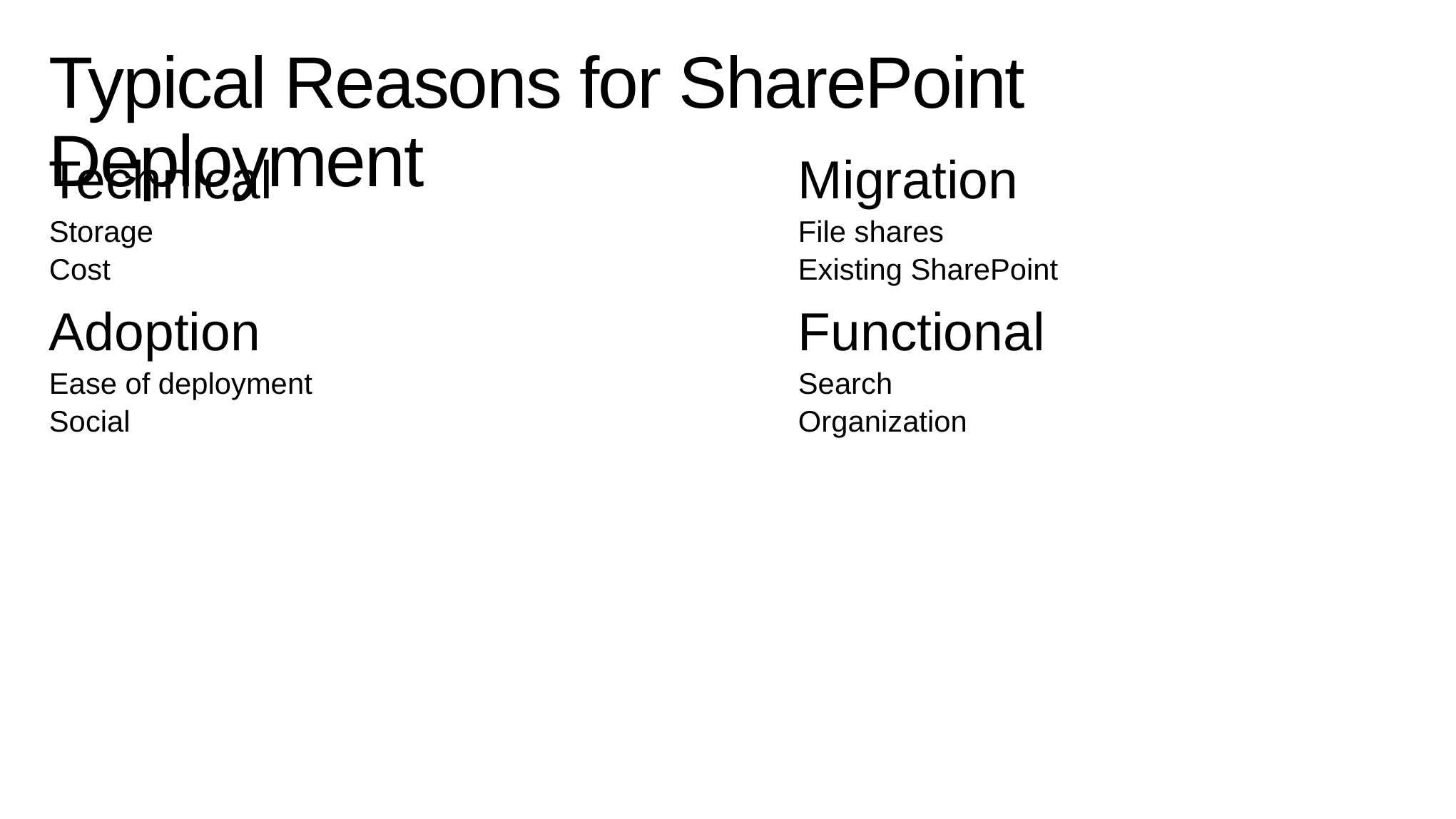

# Typical Reasons for SharePoint Deployment
Technical
Storage
Cost
Adoption
Ease of deployment
Social
Migration
File shares
Existing SharePoint
Functional
Search
Organization